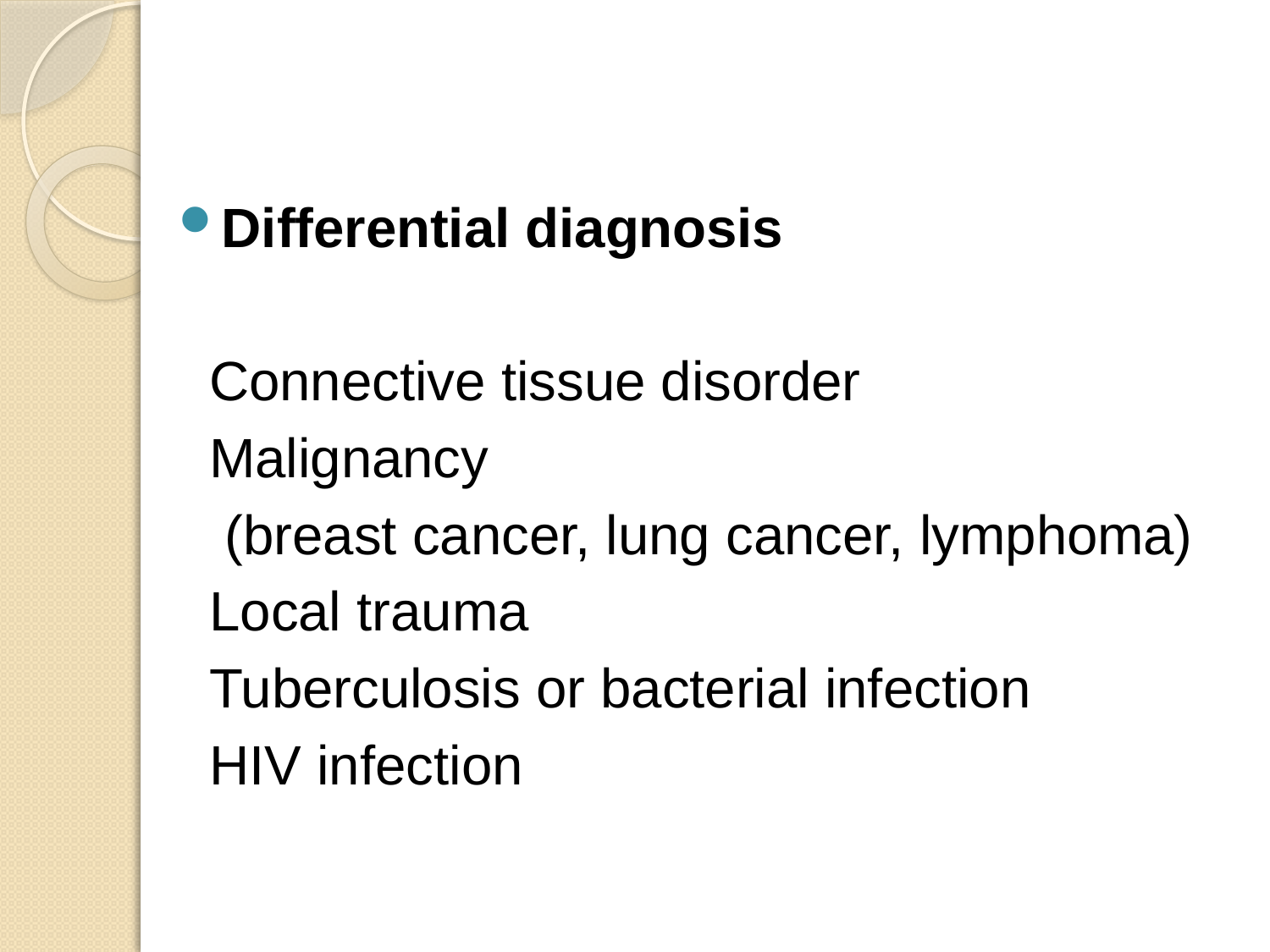

#
Differential diagnosis

  Connective tissue disorder
  Malignancy
   (breast cancer, lung cancer, lymphoma)
  Local trauma
  Tuberculosis or bacterial infection
  HIV infection